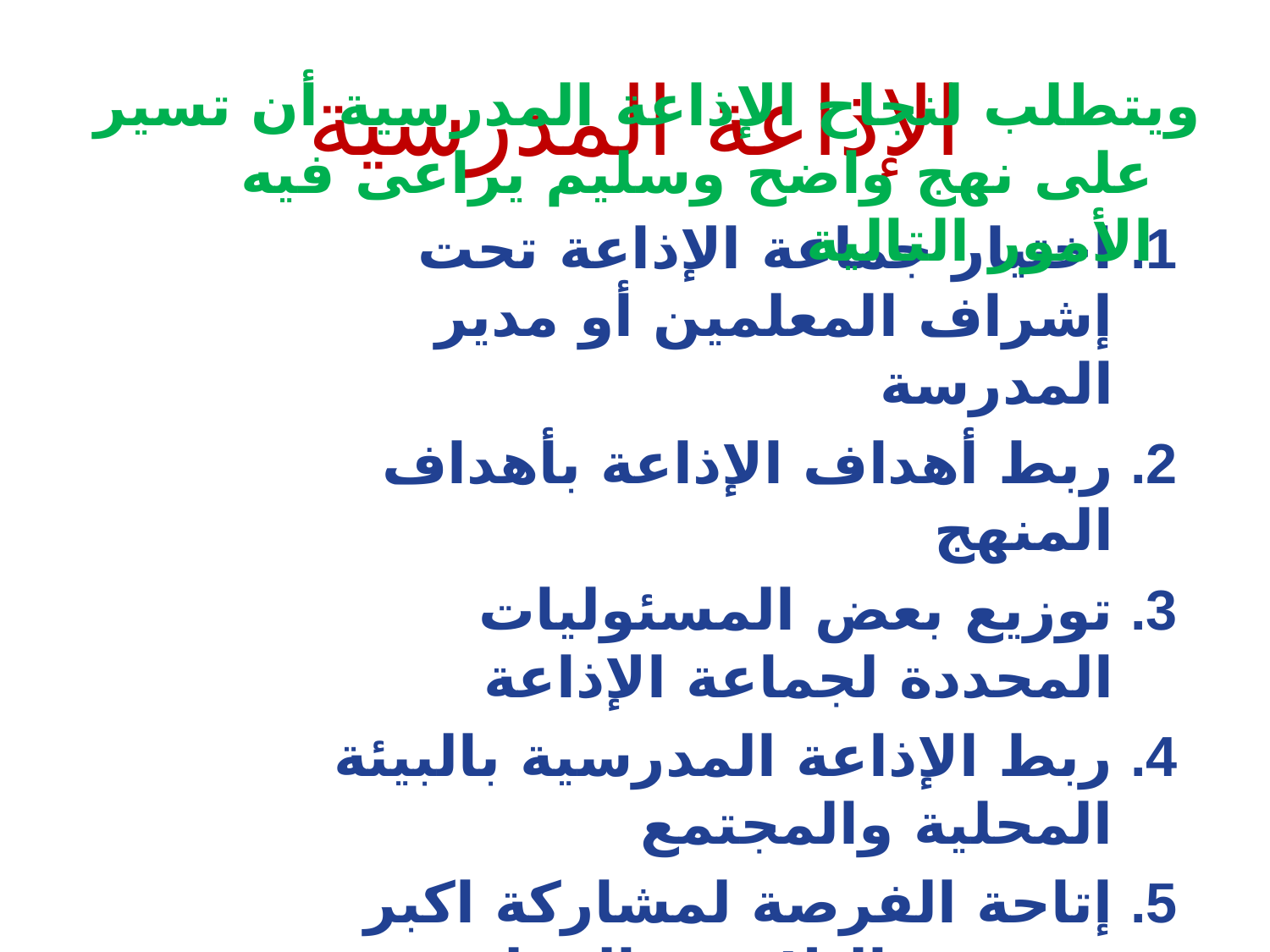

# الإذاعة المدرسية
ويتطلب لنجاح الإذاعة المدرسية أن تسير على نهج واضح وسليم يراعى فيه الأمور التالية
اختيار جماعة الإذاعة تحت إشراف المعلمين أو مدير المدرسة
ربط أهداف الإذاعة بأهداف المنهج
توزيع بعض المسئوليات المحددة لجماعة الإذاعة
ربط الإذاعة المدرسية بالبيئة المحلية والمجتمع
إتاحة الفرصة لمشاركة اكبر عدد من التلاميذ والمعلمين في الأنشطة
الإقلال من البرامج التي تستغرق وقت طويل/ الإلقاء
الاستعانة بالتسجيلات الصوتية على شرائط او اسطوانات
إنشاء مكتبة للإذاعة